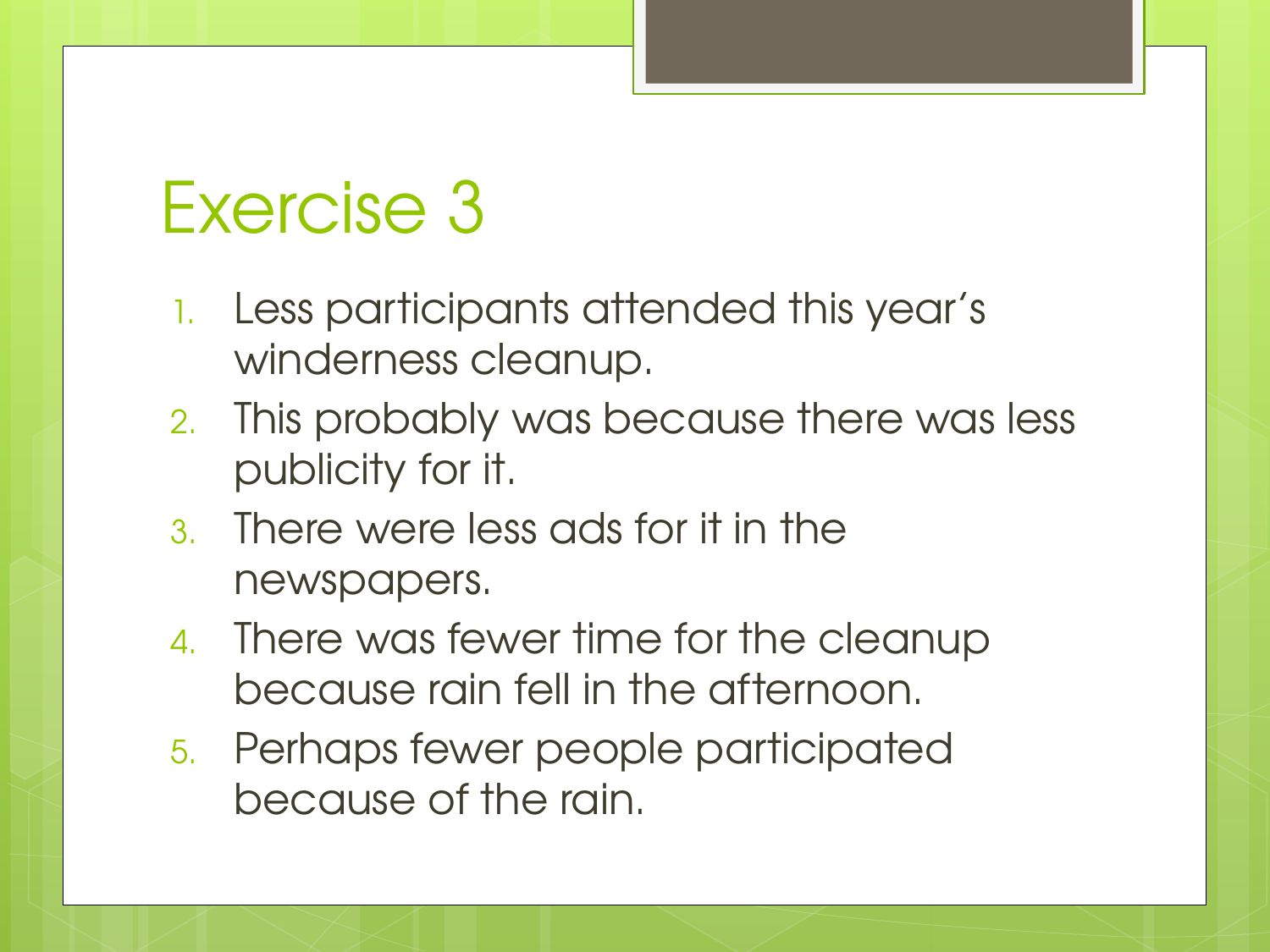

# Exercise 3
Less participants attended this year’s winderness cleanup.
This probably was because there was less publicity for it.
There were less ads for it in the newspapers.
There was fewer time for the cleanup because rain fell in the afternoon.
Perhaps fewer people participated because of the rain.